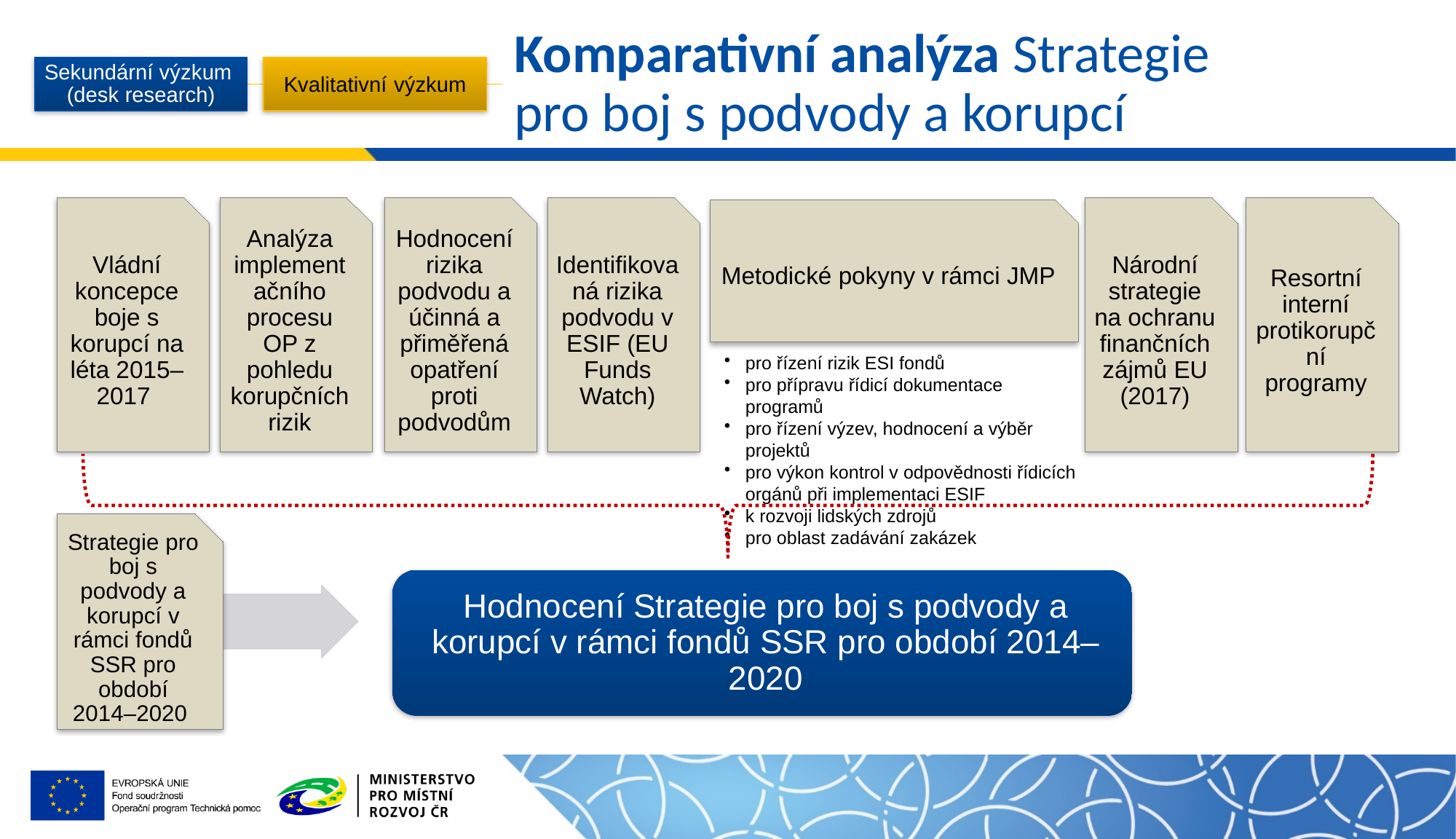

Sekundární výzkum
(desk research)
Kvalitativní výzkum
Komparativní analýza Strategie
pro boj s podvody a korupcí
Vládní koncepce boje s korupcí na léta 2015–2017
Analýza implementačního procesu OP z pohledu korupčních rizik
Hodnocení rizika podvodu a účinná a přiměřená opatření proti podvodům
Identifikovaná rizika podvodu v ESIF (EU Funds Watch)
Metodické pokyny v rámci JMP
Národní strategie na ochranu finančních zájmů EU (2017)
Resortní interní protikorupční programy
pro řízení rizik ESI fondů
pro přípravu řídicí dokumentace programů
pro řízení výzev, hodnocení a výběr projektů
pro výkon kontrol v odpovědnosti řídicích orgánů při implementaci ESIF
k rozvoji lidských zdrojů
pro oblast zadávání zakázek
Strategie pro boj s podvody a korupcí v rámci fondů SSR pro období 2014–2020
Hodnocení Strategie pro boj s podvody a korupcí v rámci fondů SSR pro období 2014–2020